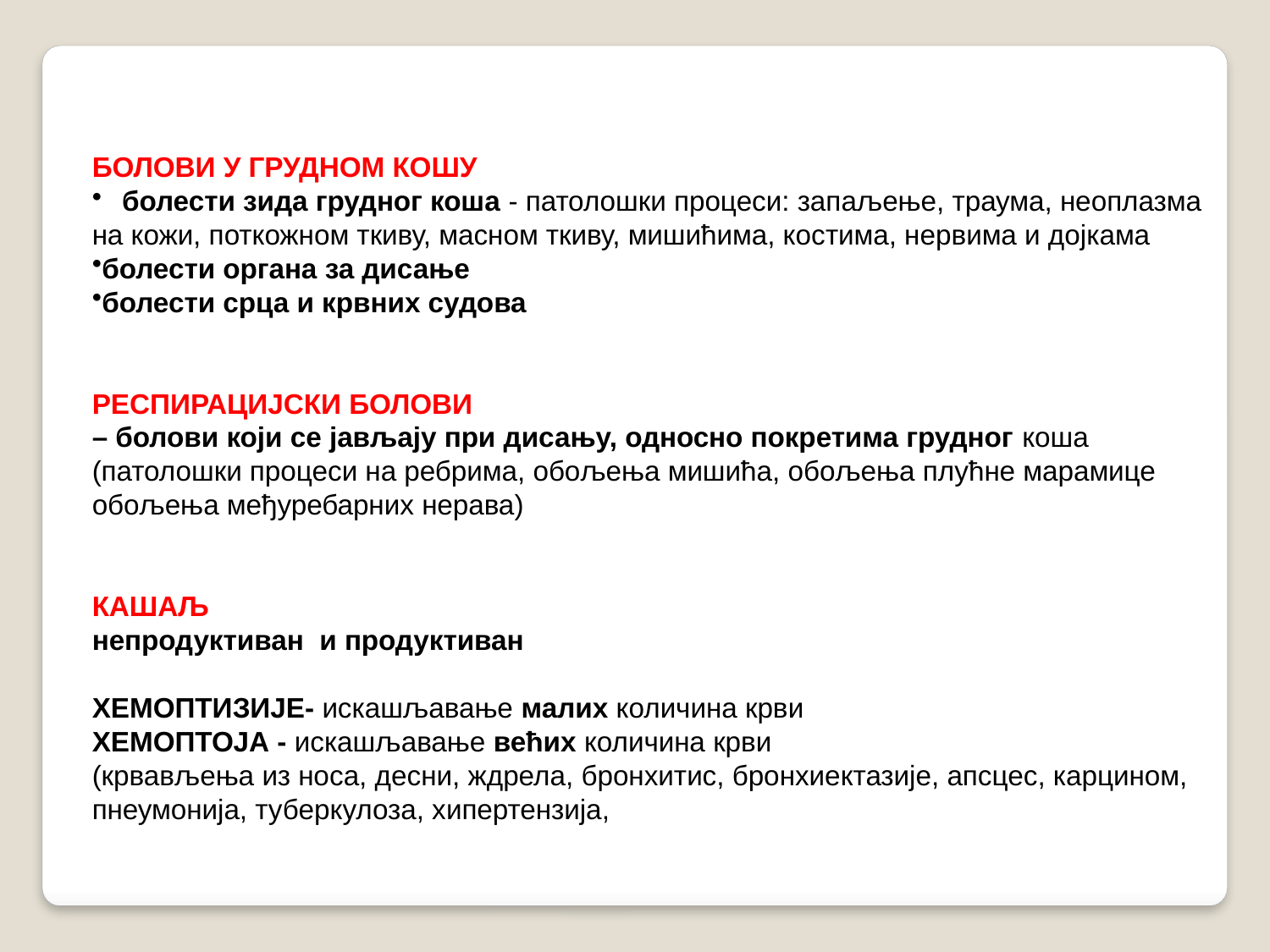

БОЛОВИ У ГРУДНОМ КОШУ
болести зида грудног коша - патолошки процеси: запаљење, траума, неоплазма
на кожи, поткожном ткиву, масном ткиву, мишићима, костима, нервима и дојкама
болести органа за дисање
болести срца и крвних судова

РЕСПИРАЦИЈСКИ БОЛОВИ
– болови који се јављају при дисању, односно покретима грудног коша
(патолошки процеси на ребрима, обољења мишића, обољења плућне марамице
обољења међуребарних нерава)

КАШАЉ
непродуктиван  и продуктиван

ХЕМОПТИЗИЈЕ- искашљавање малих количина крви
ХЕМОПТОЈА - искашљавање већих количина крви
(крвављења из носа, десни, ждрела, бронхитис, бронхиектазије, апсцес, карцином, пнеумонија, туберкулоза, хипертензија,